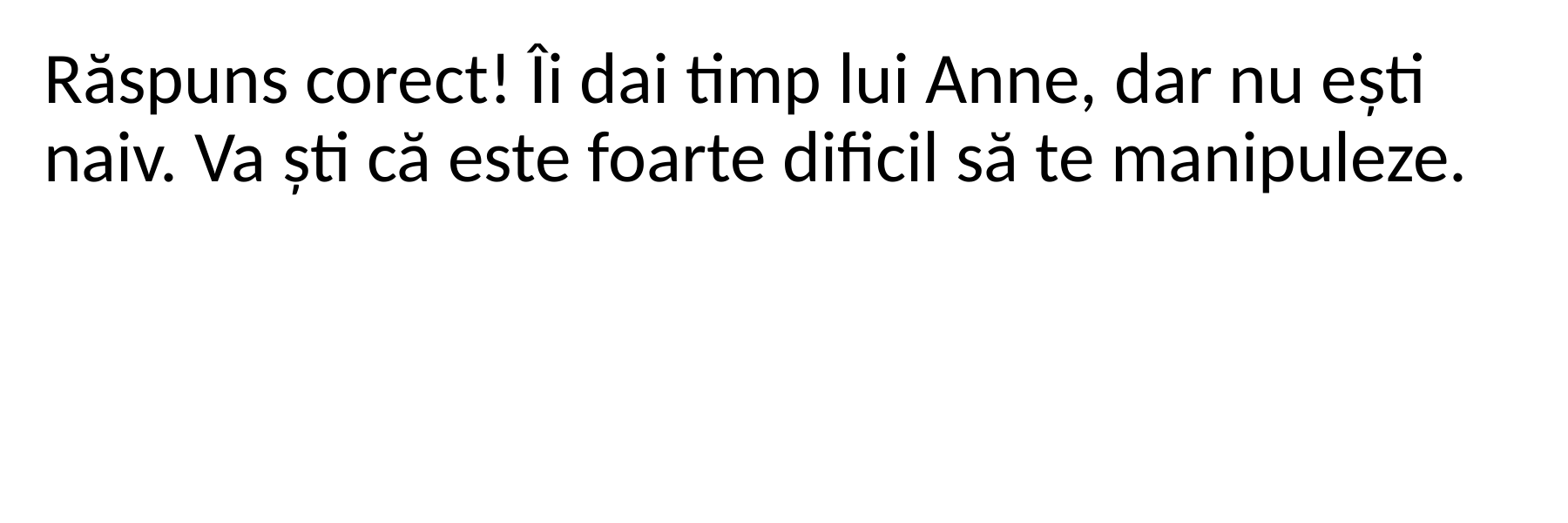

Răspuns corect! Îi dai timp lui Anne, dar nu ești naiv. Va ști că este foarte dificil să te manipuleze.